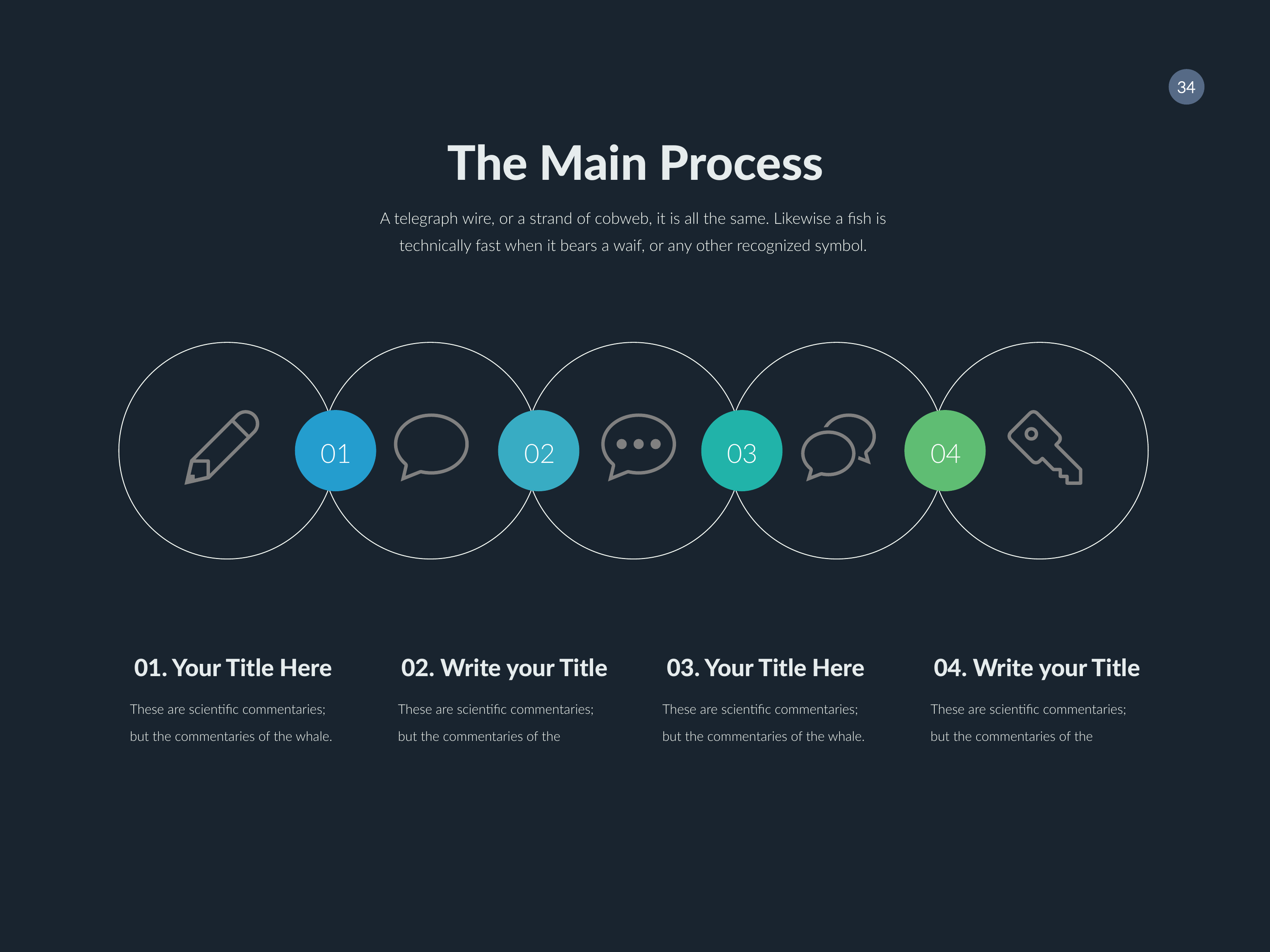

The Main Process
A telegraph wire, or a strand of cobweb, it is all the same. Likewise a fish is technically fast when it bears a waif, or any other recognized symbol.

01
02
03
04
01. Your Title Here
02. Write your Title
03. Your Title Here
04. Write your Title
These are scientific commentaries; but the commentaries of the whale.
These are scientific commentaries; but the commentaries of the
These are scientific commentaries; but the commentaries of the whale.
These are scientific commentaries; but the commentaries of the